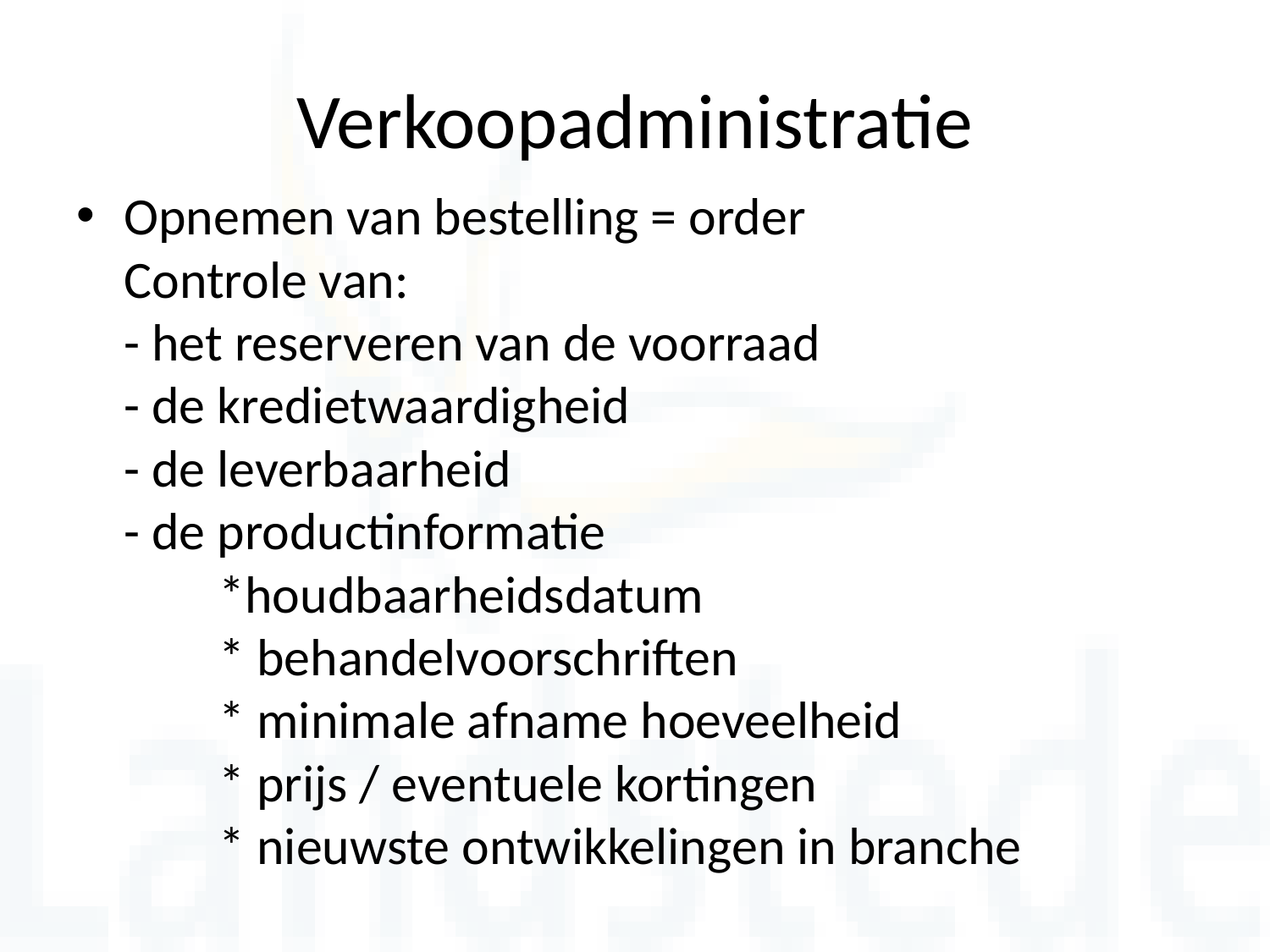

# Verkoopadministratie
Opnemen van bestelling = order
Controle van:
- het reserveren van de voorraad
- de kredietwaardigheid
- de leverbaarheid
- de productinformatie
        *houdbaarheidsdatum
        * behandelvoorschriften
        * minimale afname hoeveelheid
        * prijs / eventuele kortingen
        * nieuwste ontwikkelingen in branche